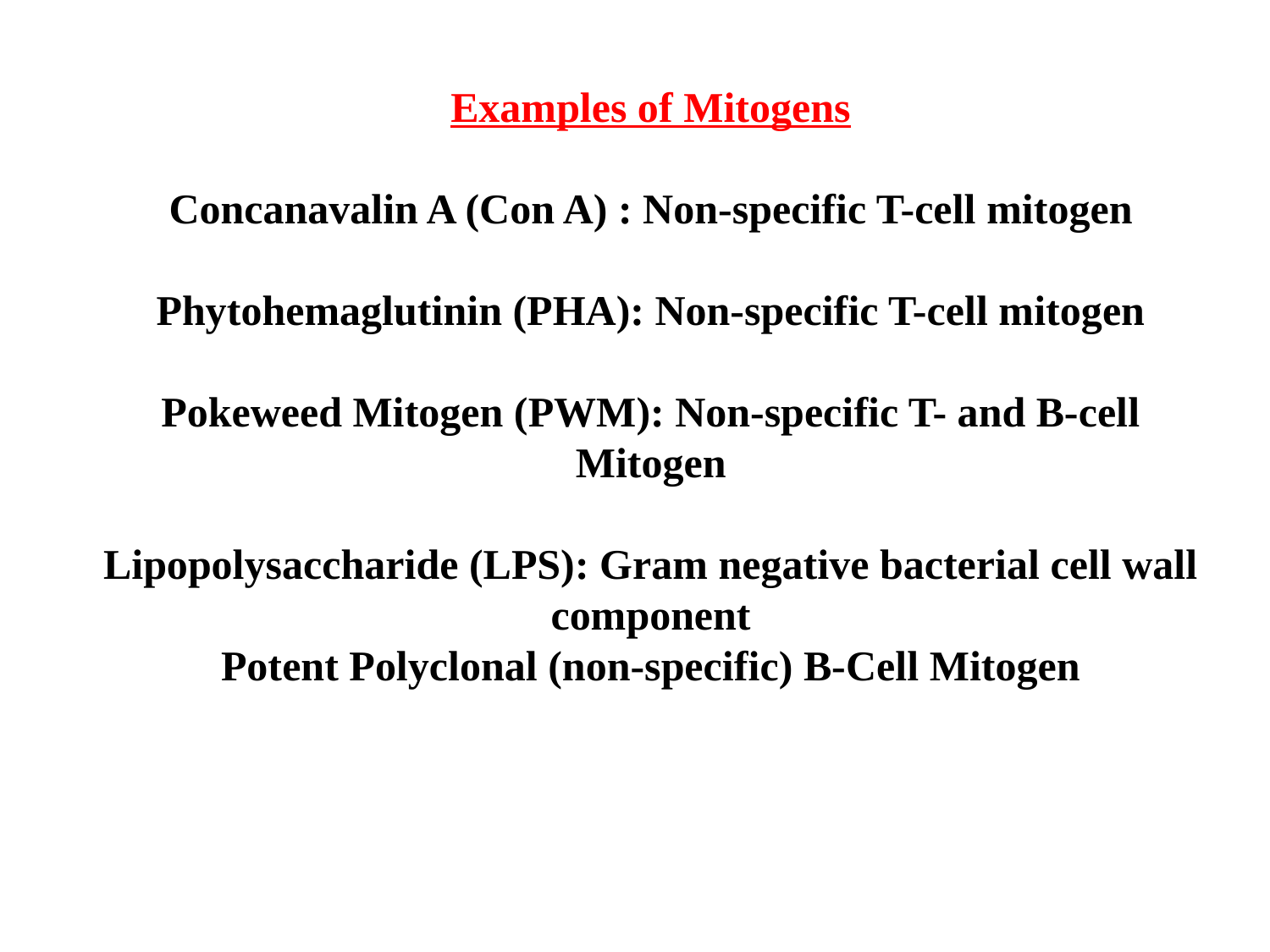

Examples of Mitogens
Concanavalin A (Con A) : Non-specific T-cell mitogen

Phytohemaglutinin (PHA): Non-specific T-cell mitogen

Pokeweed Mitogen (PWM): Non-specific T- and B-cell Mitogen

Lipopolysaccharide (LPS): Gram negative bacterial cell wall component
Potent Polyclonal (non-specific) B-Cell Mitogen